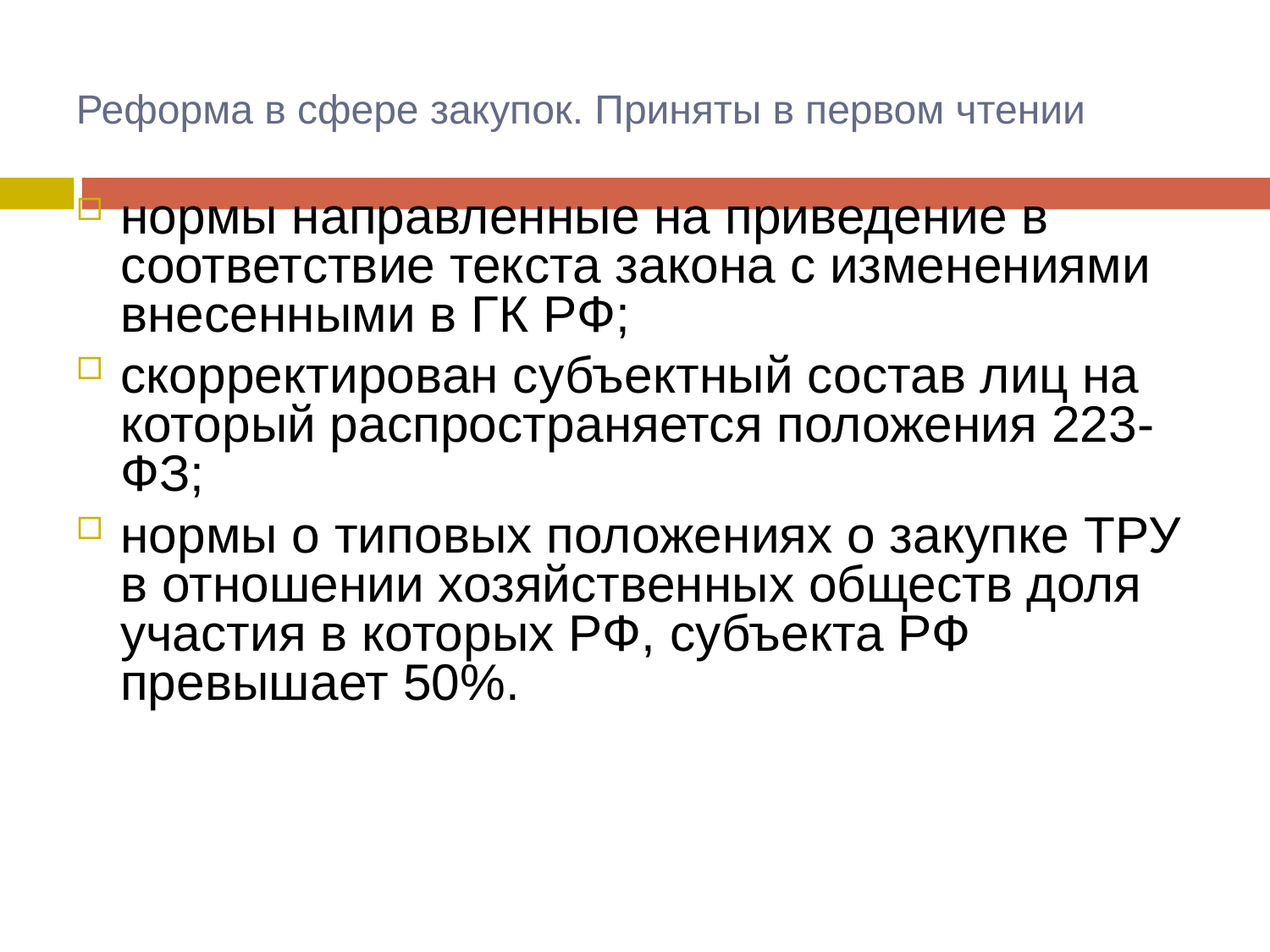

# Реформа в сфере закупок. Приняты в первом чтении
нормы направленные на приведение в соответствие текста закона с изменениями внесенными в ГК РФ;
скорректирован субъектный состав лиц на который распространяется положения 223-ФЗ;
нормы о типовых положениях о закупке ТРУ в отношении хозяйственных обществ доля участия в которых РФ, субъекта РФ превышает 50%.